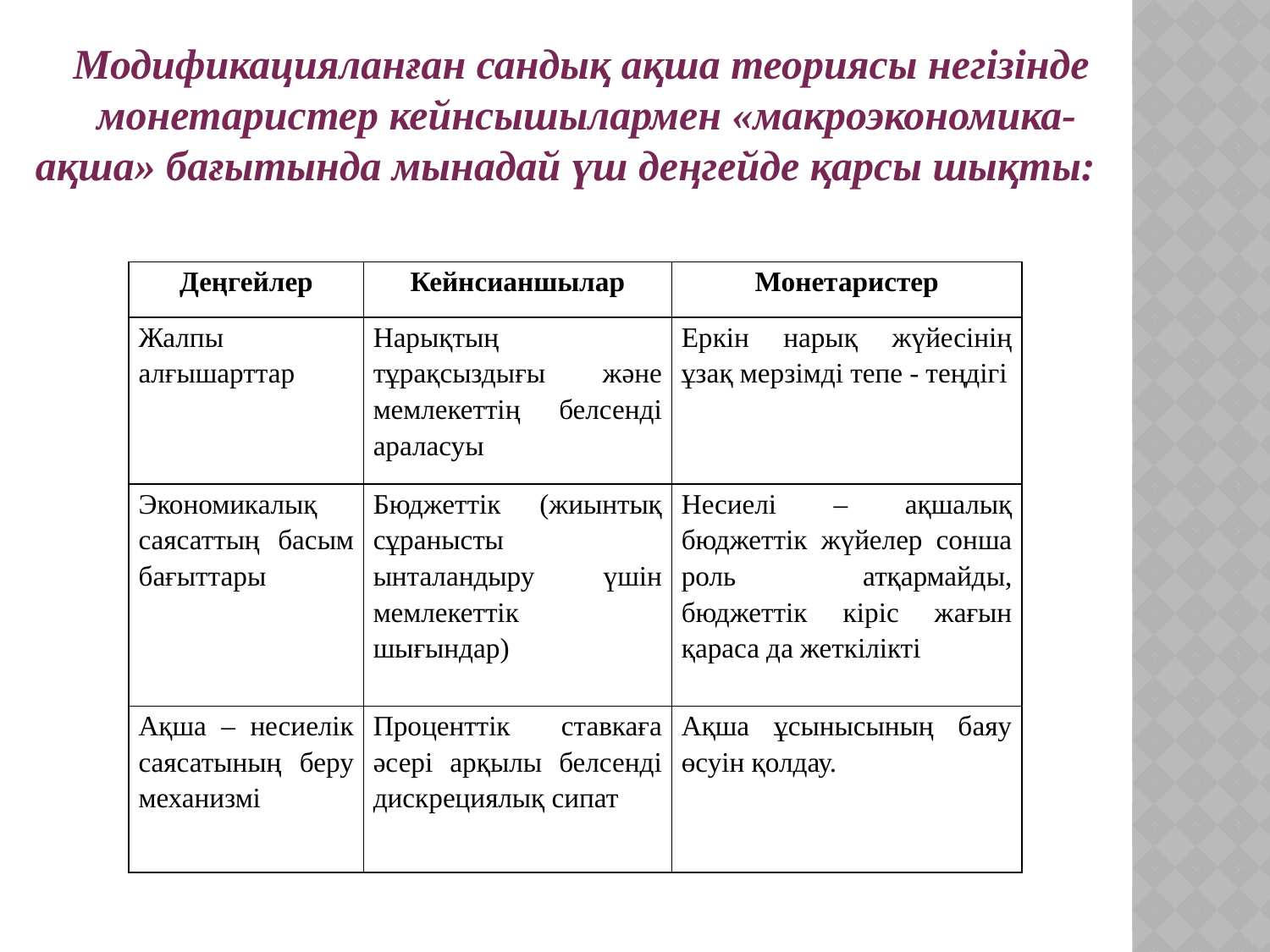

Модификацияланған сандық ақша теориясы негізінде
 монетаристер кейнсышылармен «макроэкономика-ақша» бағытында мынадай үш деңгейде қарсы шықты:

| Деңгейлер | Кейнсианшылар | Монетаристер |
| --- | --- | --- |
| Жалпы алғышарттар | Нарықтың тұрақсыздығы және мемлекеттің белсенді араласуы | Еркін нарық жүйесінің ұзақ мерзімді тепе - теңдігі |
| Экономикалық саясаттың басым бағыттары | Бюджеттік (жиынтық сұранысты ынталандыру үшін мемлекеттік шығындар) | Несиелі – ақшалық бюджеттік жүйелер сонша роль атқармайды, бюджеттік кіріс жағын қараса да жеткілікті |
| Ақша – несиелік саясатының беру механизмі | Проценттік ставкаға әсері арқылы белсенді дискрециялық сипат | Ақша ұсынысының баяу өсуін қолдау. |